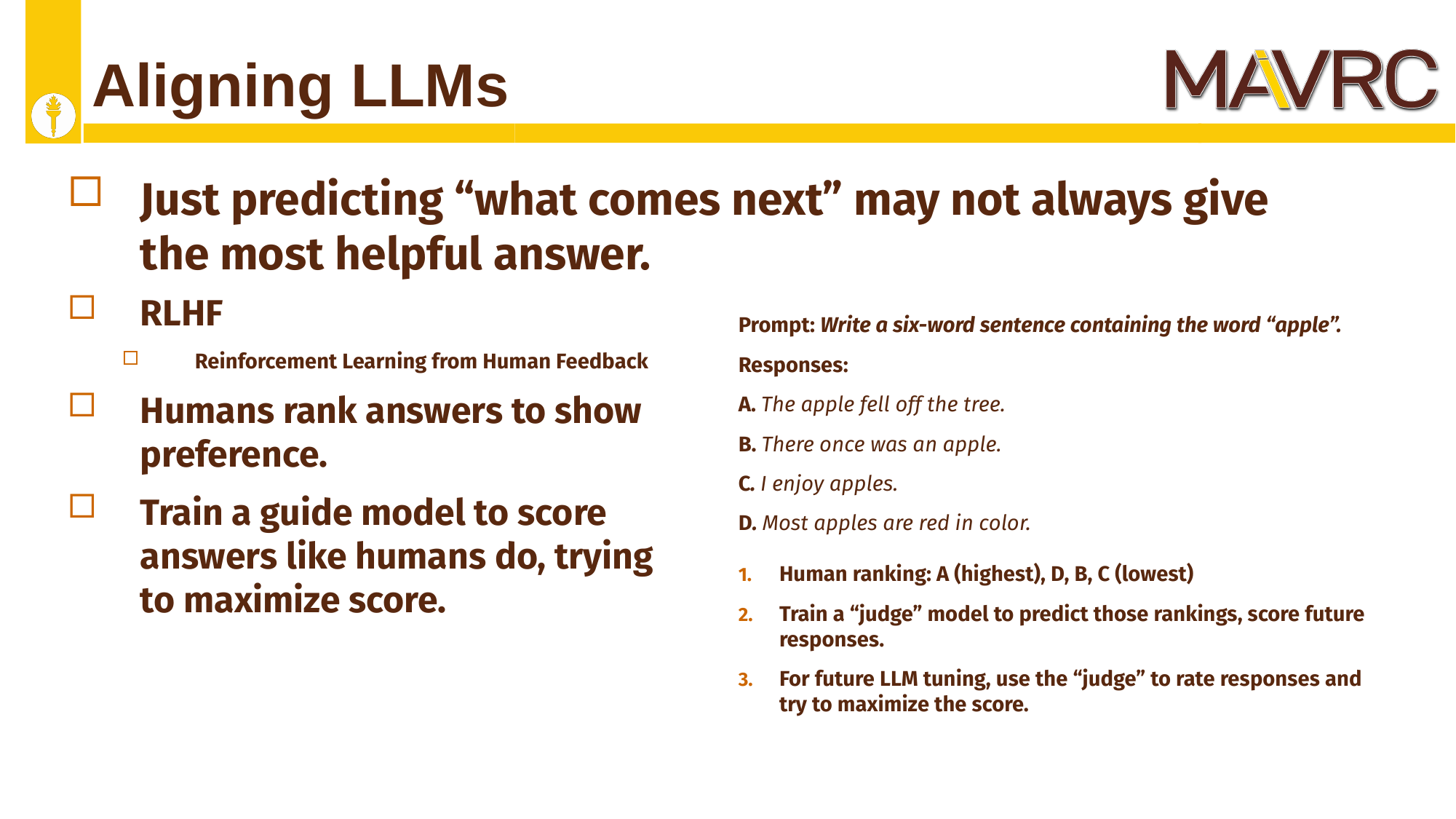

# Aligning LLMs
Just predicting “what comes next” may not always give the most helpful answer.

RLHF
Reinforcement Learning from Human Feedback
Humans rank answers to show preference.
Train a guide model to score answers like humans do, trying to maximize score.

Prompt: Write a six-word sentence containing the word “apple”.
Responses:
A. The apple fell off the tree.
B. There once was an apple.
C. I enjoy apples.
D. Most apples are red in color.
Human ranking: A (highest), D, B, C (lowest)
Train a “judge” model to predict those rankings, score future responses.
For future LLM tuning, use the “judge” to rate responses and try to maximize the score.